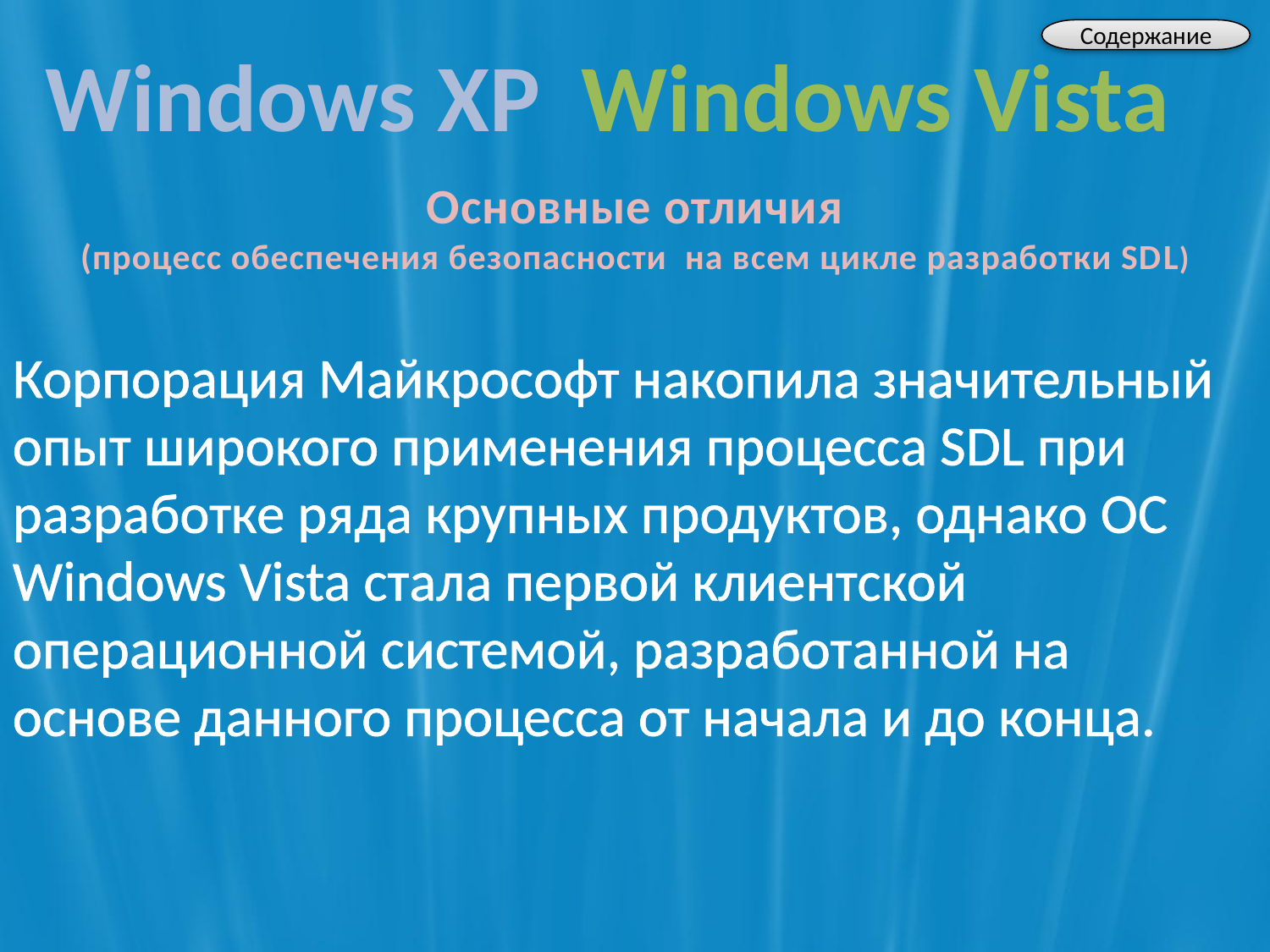

Содержание
Windows XP
Windows Vista
Основные отличия
(процесс обеспечения безопасности  на всем цикле разработки SDL)

Корпорация Майкрософт накопила значительный опыт широкого применения процесса SDL при разработке ряда крупных продуктов, однако ОС Windows Vista стала первой клиентской операционной системой, разработанной на основе данного процесса от начала и до конца.